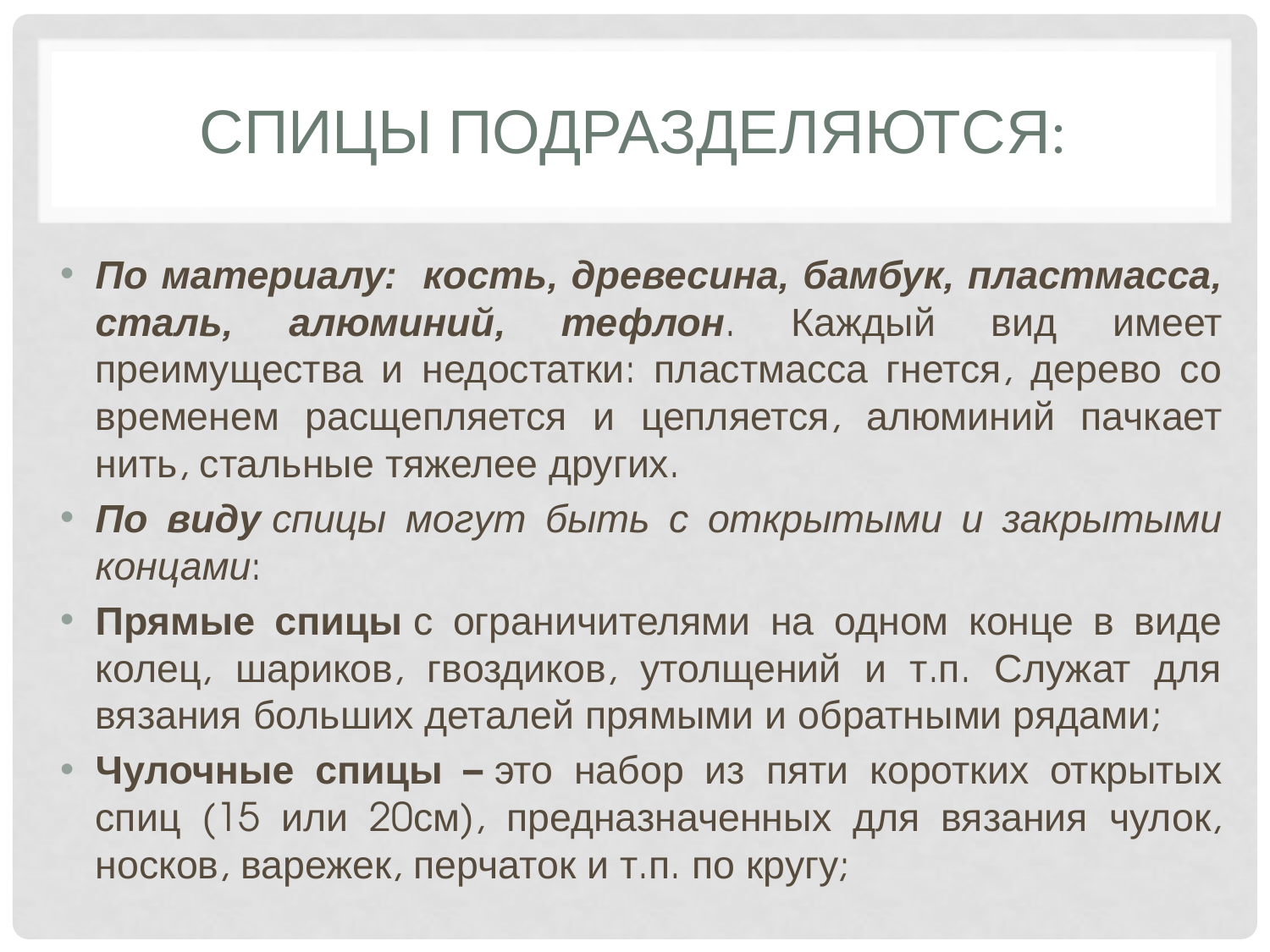

# Спицы подразделяются:
По материалу:  кость, древесина, бамбук, пластмасса, сталь, алюминий, тефлон. Каждый вид имеет преимущества и недостатки: пластмасса гнется, дерево со временем расщепляется и цепляется, алюминий пачкает нить, стальные тяжелее других.
По виду спицы могут быть с открытыми и закрытыми концами:
Прямые спицы с ограничителями на одном конце в виде колец, шариков, гвоздиков, утолщений и т.п. Служат для вязания больших деталей прямыми и обратными рядами;
Чулочные спицы – это набор из пяти коротких открытых спиц (15 или 20см), предназначенных для вязания чулок, носков, варежек, перчаток и т.п. по кругу;